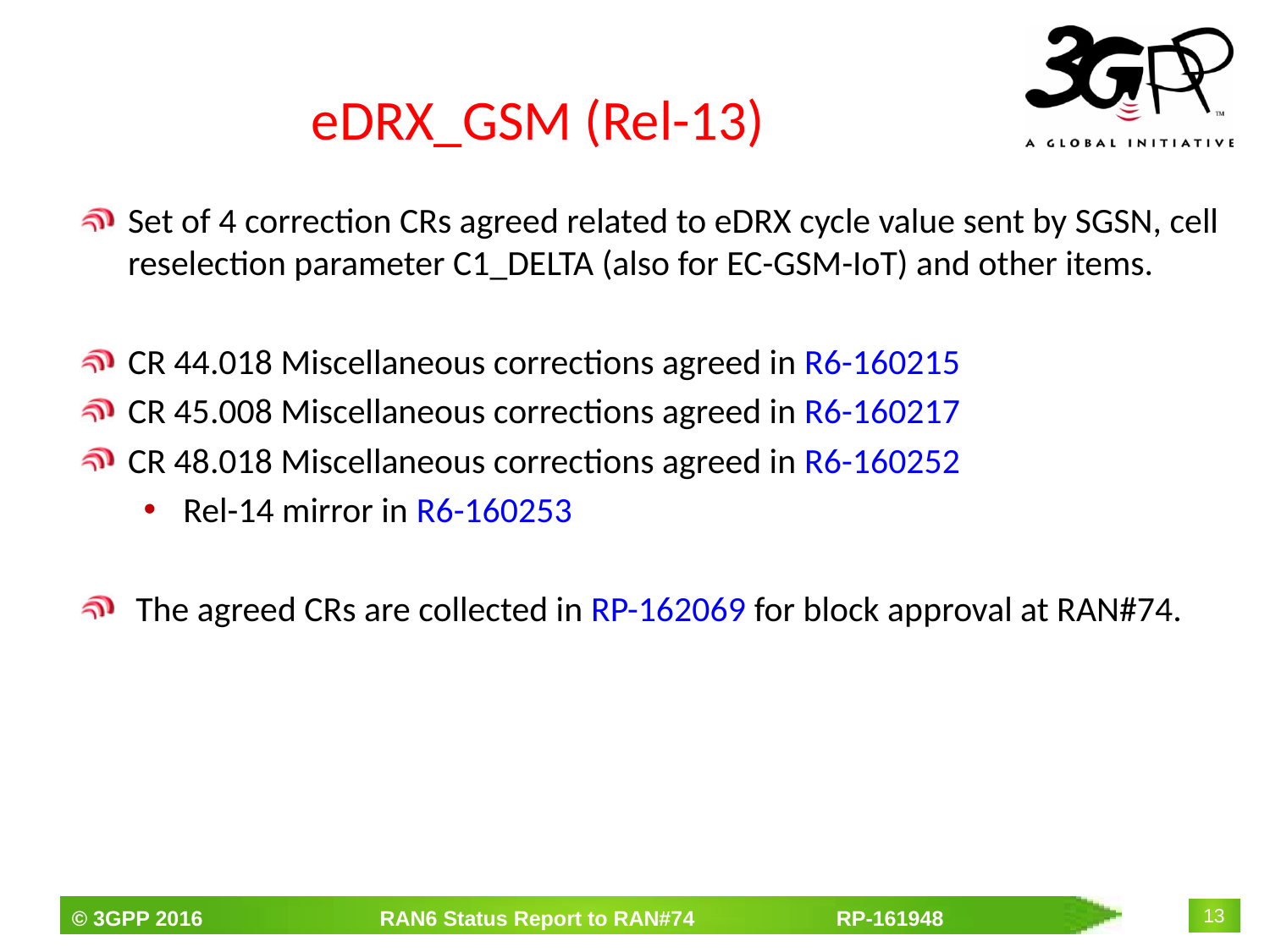

# eDRX_GSM (Rel-13)
Set of 4 correction CRs agreed related to eDRX cycle value sent by SGSN, cell reselection parameter C1_DELTA (also for EC-GSM-IoT) and other items.

CR 44.018 Miscellaneous corrections agreed in R6-160215
CR 45.008 Miscellaneous corrections agreed in R6-160217
CR 48.018 Miscellaneous corrections agreed in R6-160252
Rel-14 mirror in R6-160253

 The agreed CRs are collected in RP-162069 for block approval at RAN#74.